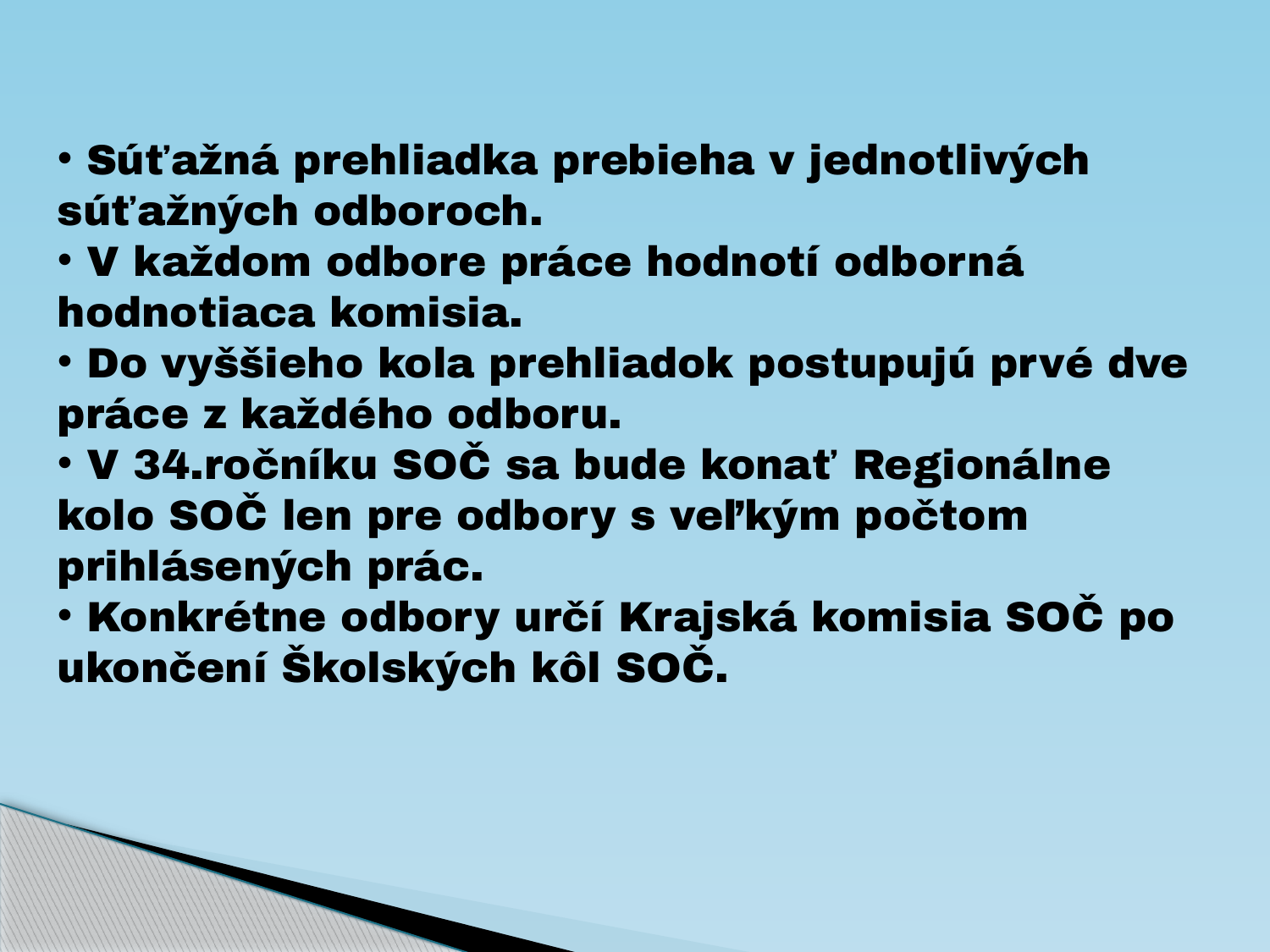

Súťažná prehliadka prebieha v jednotlivých   súťažných odboroch.
 V každom odbore práce hodnotí odborná hodnotiaca komisia.
 Do vyššieho kola prehliadok postupujú prvé dve práce z každého odboru.
 V 34.ročníku SOČ sa bude konať Regionálne kolo SOČ len pre odbory s veľkým počtom prihlásených prác.
 Konkrétne odbory určí Krajská komisia SOČ po ukončení Školských kôl SOČ.